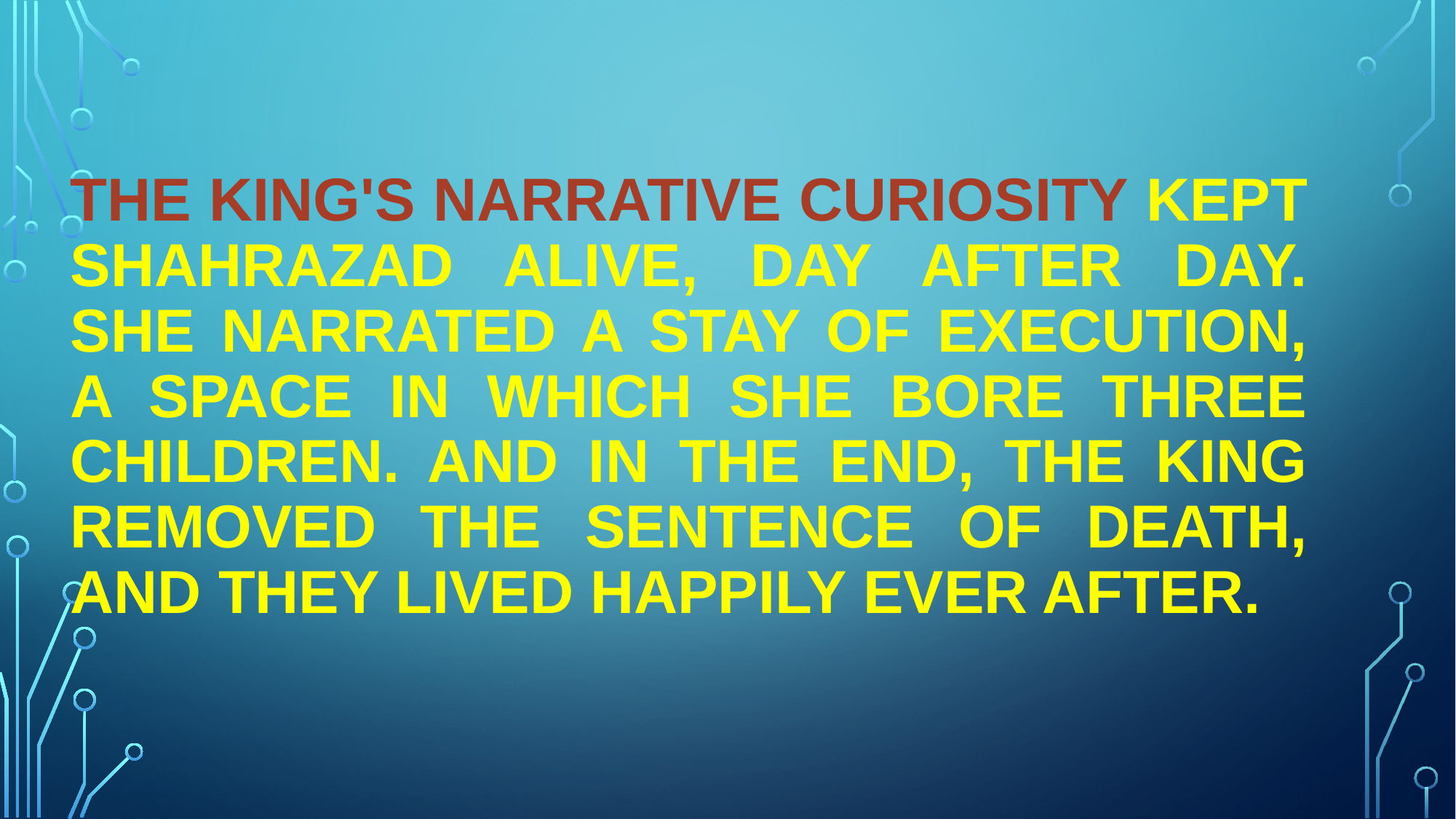

# The king's narrative curiosity kept Shahrazad alive, day after day. She narrated a stay of execution, a space in which she bore three children. And in the end, the king removed the sentence of death, and they lived happily ever after.